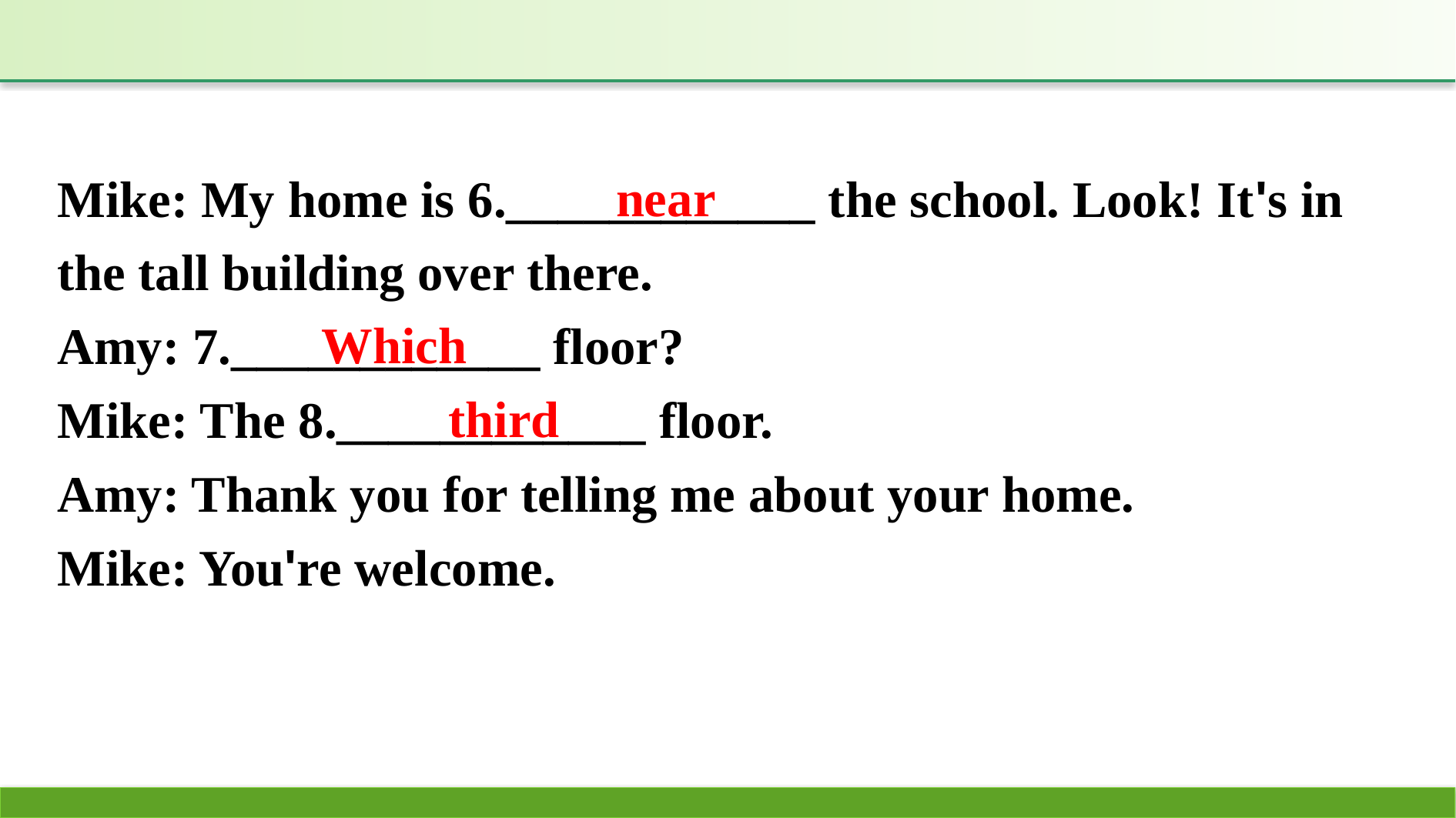

Mike: My home is 6.____________ the school. Look! It's in the tall building over there.
Amy: 7.____________ floor?
Mike: The 8.____________ floor.
Amy: Thank you for telling me about your home.
Mike: You're welcome.
near
Which
third